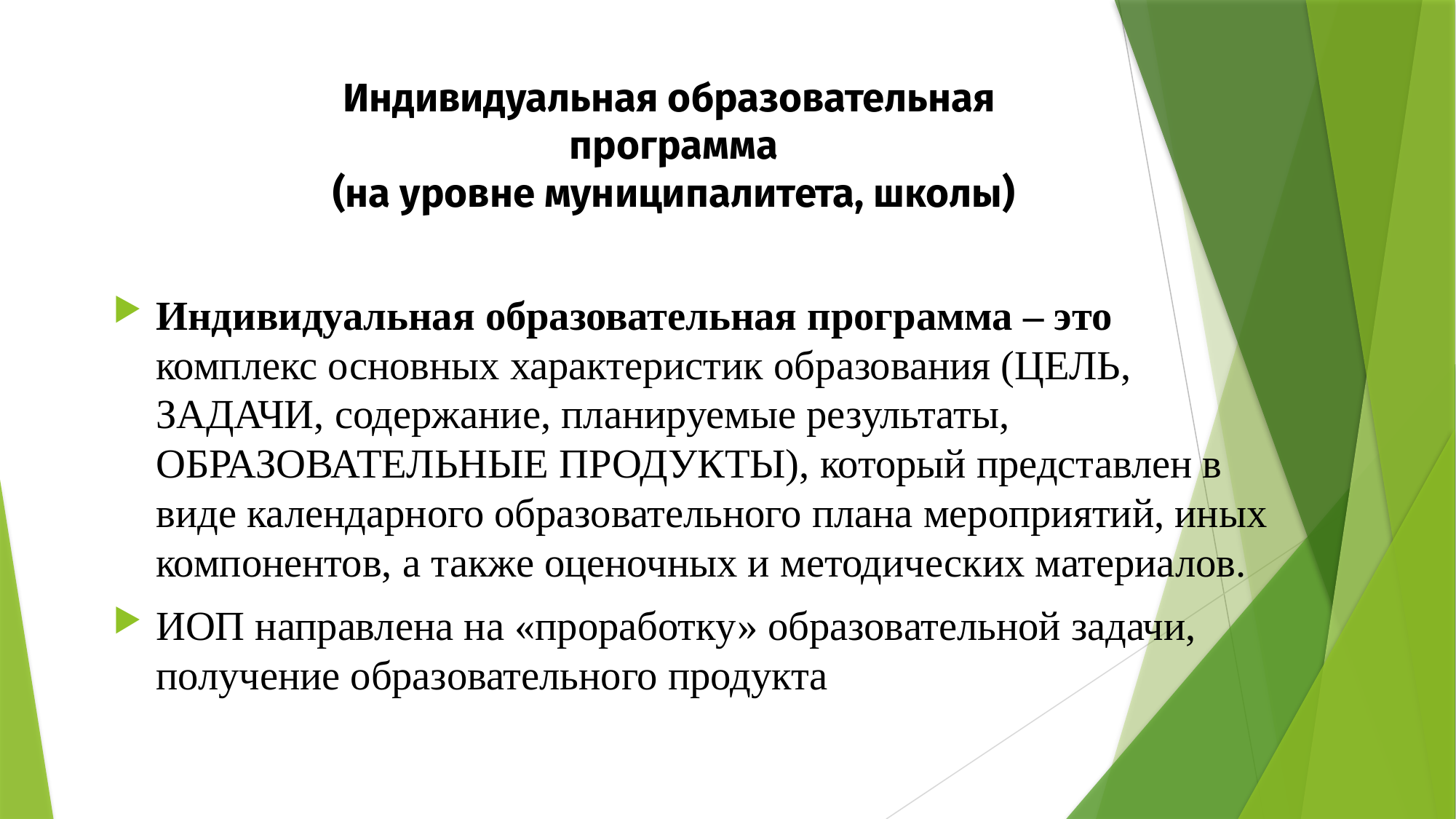

# Индивидуальная образовательная программа (на уровне муниципалитета, школы)
Индивидуальная образовательная программа – это комплекс основных характеристик образования (ЦЕЛЬ, ЗАДАЧИ, содержание, планируемые результаты, ОБРАЗОВАТЕЛЬНЫЕ ПРОДУКТЫ), который представлен в виде календарного образовательного плана мероприятий, иных компонентов, а также оценочных и методических материалов.
ИОП направлена на «проработку» образовательной задачи, получение образовательного продукта